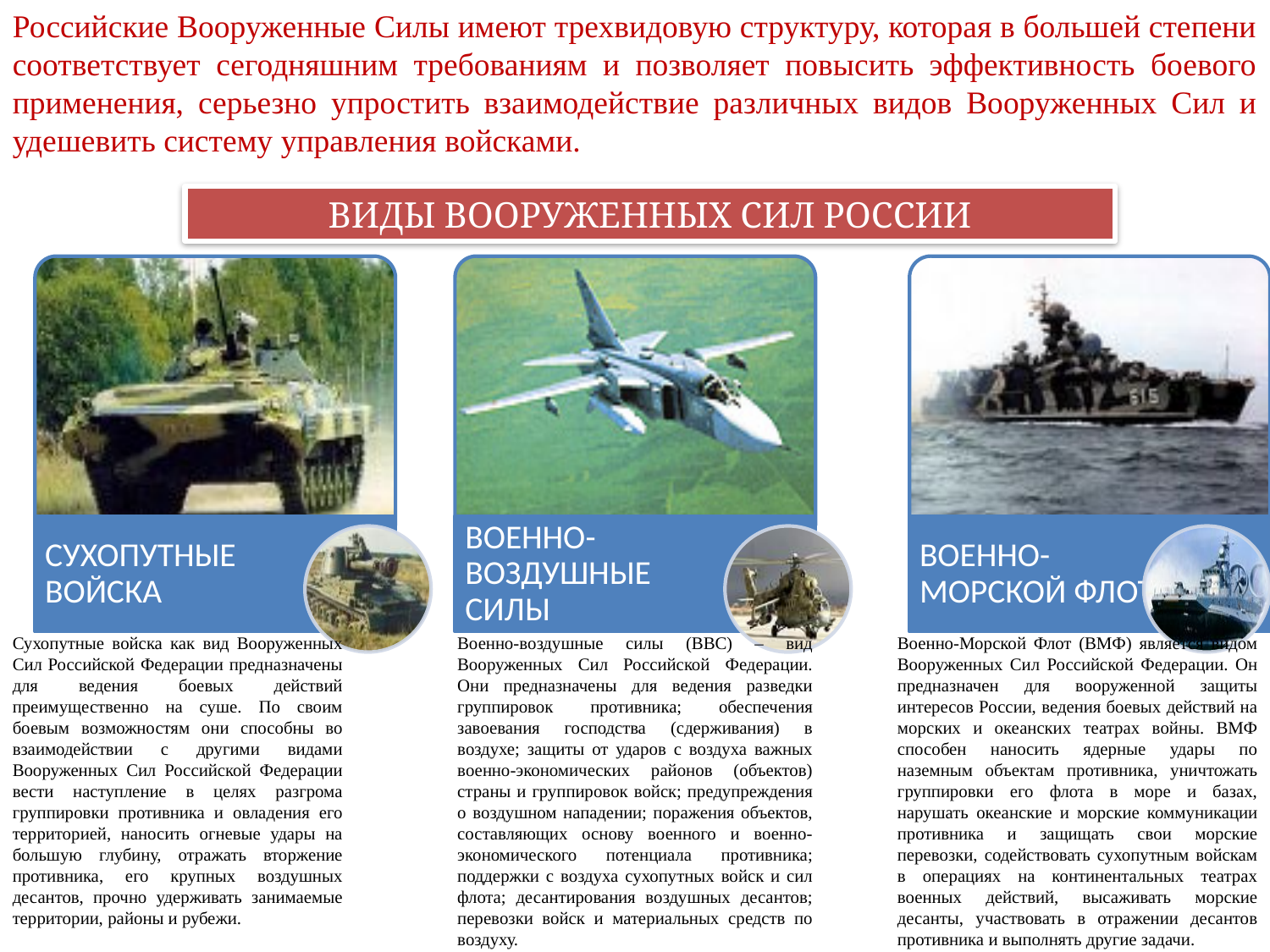

Российские Вооруженные Силы имеют трехвидовую структуру, которая в большей степени соответствует сегодняшним требованиям и позволяет повысить эффективность боевого применения, серьезно упростить взаимодействие различных видов Вооруженных Сил и удешевить систему управления войсками.
ВИДЫ ВООРУЖЕННЫХ СИЛ РОССИИ
СУХОПУТНЫЕ ВОЙСКА
ВОЕННО-ВОЗДУШНЫЕ СИЛЫ
ВОЕННО-МОРСКОЙ ФЛОТ
Сухопутные войска как вид Вооруженных Сил Российской Федерации предназначены для ведения боевых действий преимущественно на суше. По своим боевым возможностям они способны во взаимодействии с другими видами Вооруженных Сил Российской Федерации вести наступление в целях разгрома группировки противника и овладения его территорией, наносить огневые удары на большую глубину, отражать вторжение противника, его крупных воздушных десантов, прочно удерживать занимаемые территории, районы и рубежи.
Военно-воздушные силы (ВВС) – вид Вооруженных Сил Российской Федерации. Они предназначены для ведения разведки группировок противника; обеспечения завоевания господства (сдерживания) в воздухе; защиты от ударов с воздуха важных военно-экономических районов (объектов) страны и группировок войск; предупреждения о воздушном нападении; поражения объектов, составляющих основу военного и военно-экономического потенциала противника; поддержки с воздуха сухопутных войск и сил флота; десантирования воздушных десантов; перевозки войск и материальных средств по воздуху.
Военно-Морской Флот (ВМФ) является видом Вооруженных Сил Российской Федерации. Он предназначен для вооруженной защиты интересов России, ведения боевых действий на морских и океанских театрах войны. ВМФ способен наносить ядерные удары по наземным объектам противника, уничтожать группировки его флота в море и базах, нарушать океанские и морские коммуникации противника и защищать свои морские перевозки, содействовать сухопутным войскам в операциях на континентальных театрах военных действий, высаживать морские десанты, участвовать в отражении десантов противника и выполнять другие задачи.